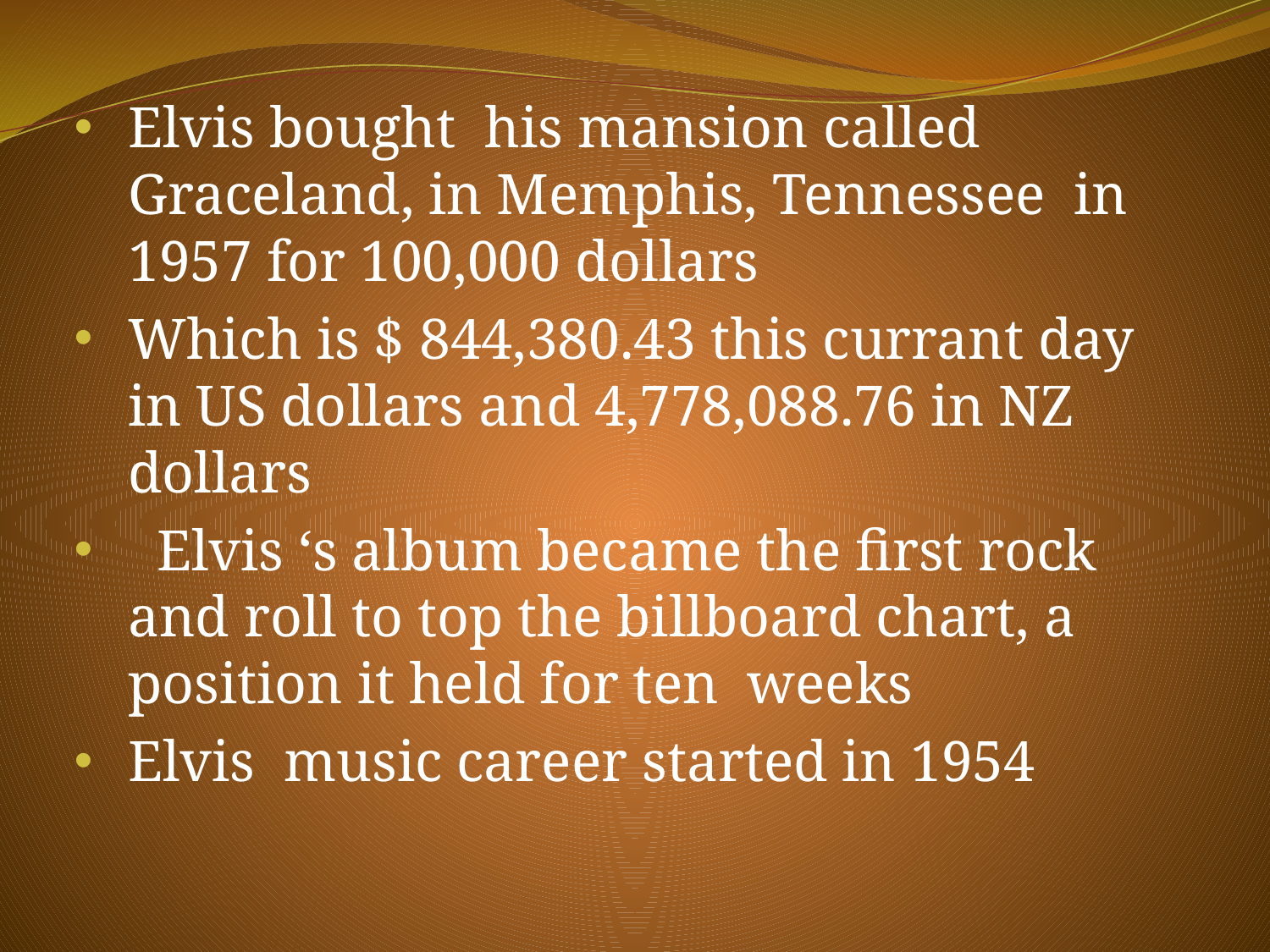

Elvis bought  his mansion called Graceland, in Memphis, Tennessee  in 1957 for 100,000 dollars
Which is $ 844,380.43 this currant day in US dollars and 4,778,088.76 in NZ dollars
  Elvis ‘s album became the first rock and roll to top the billboard chart, a position it held for ten  weeks
Elvis  music career started in 1954